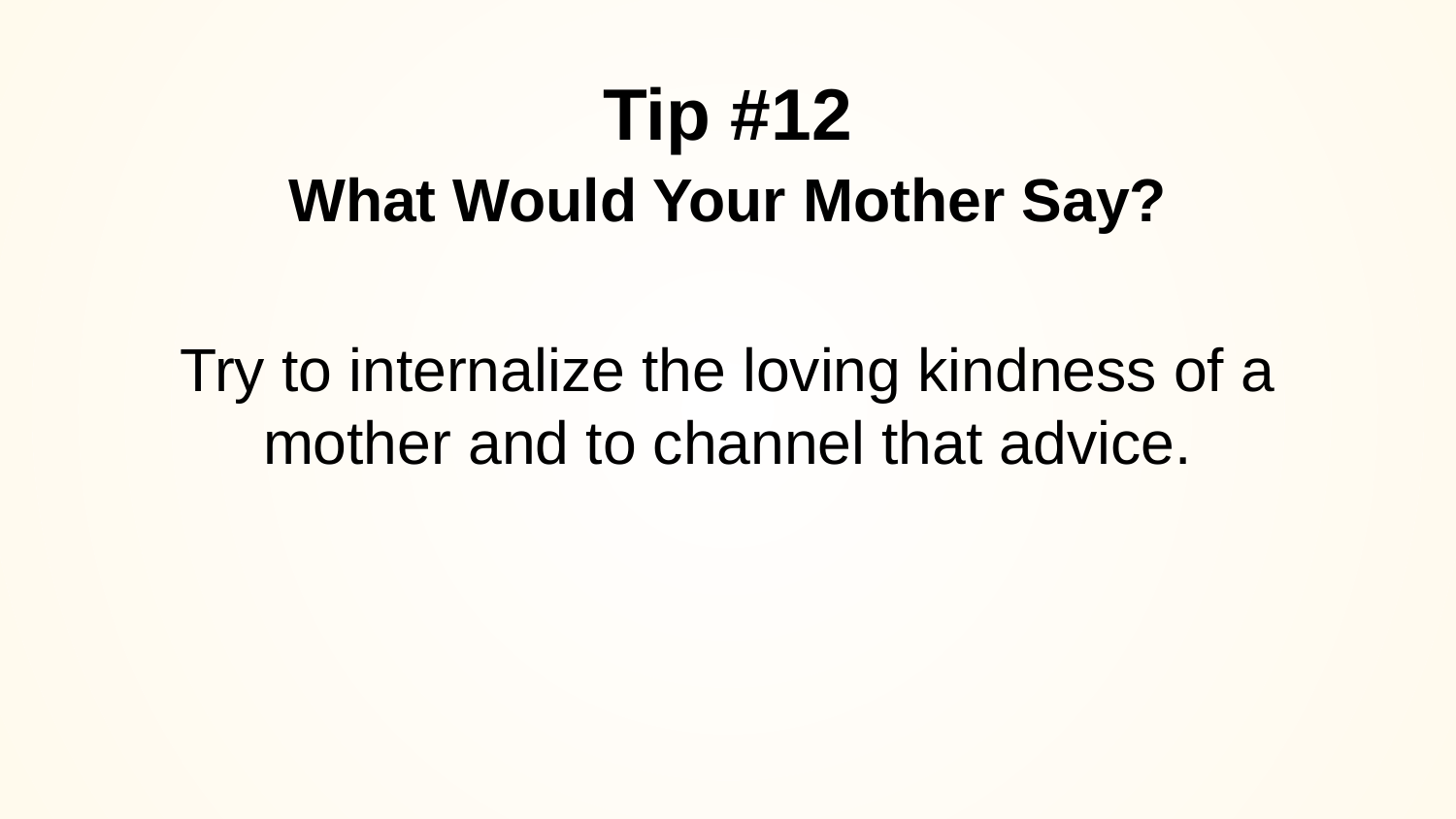

# Tip #12

What Would Your Mother Say?

Try to internalize the loving kindness of a mother and to channel that advice.